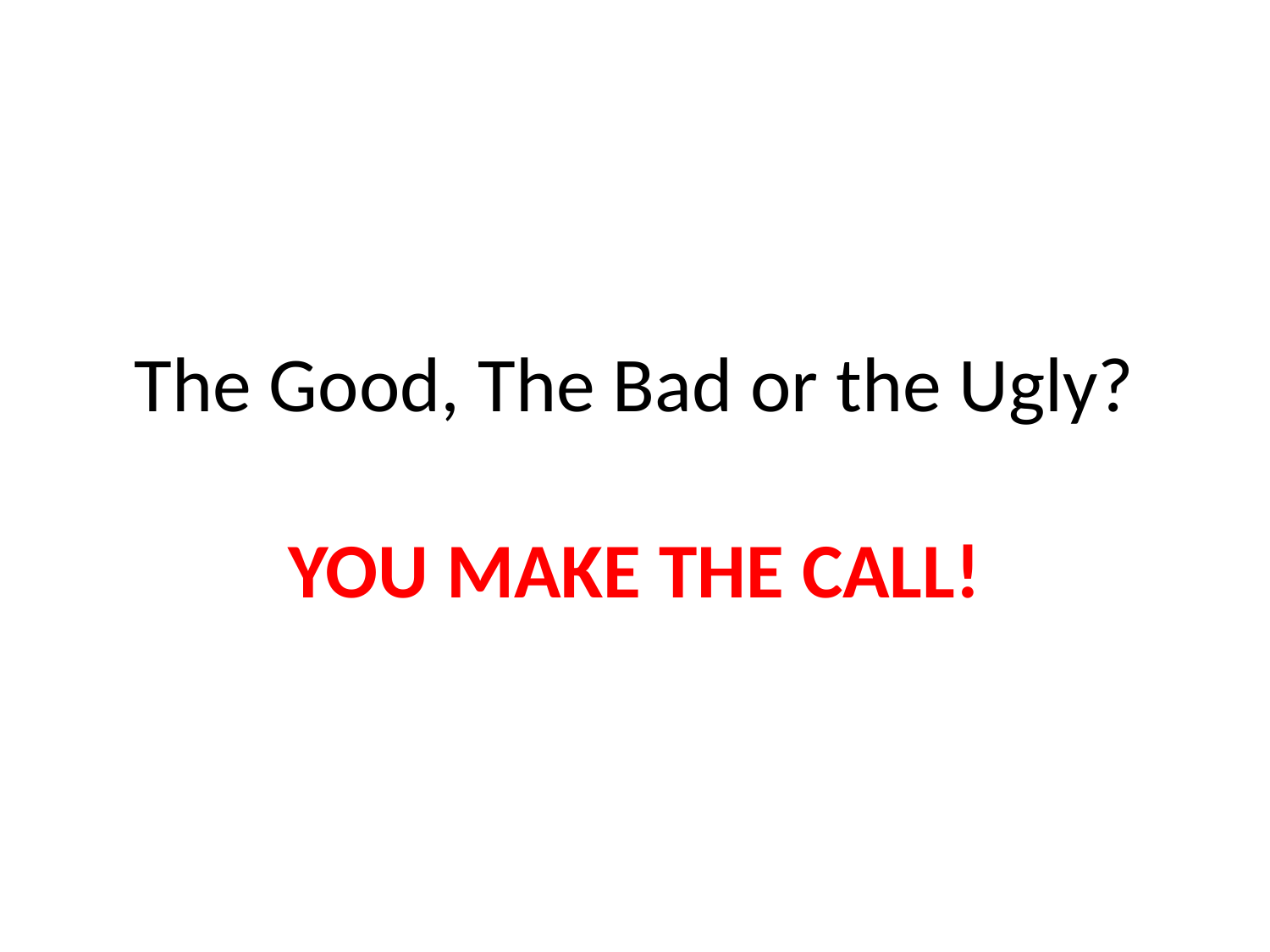

# The Good, The Bad or the Ugly? YOU MAKE THE CALL!